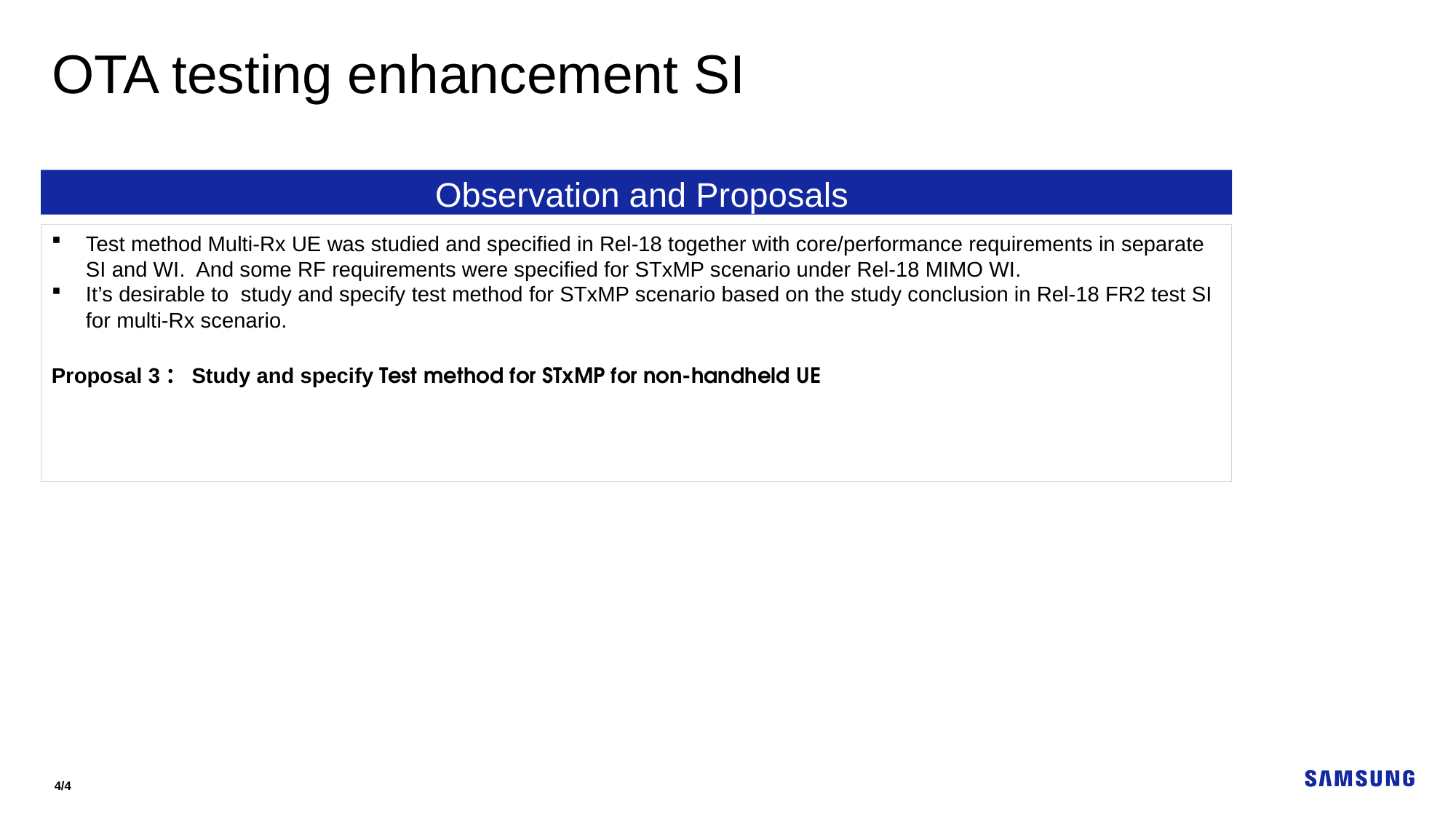

OTA testing enhancement SI
Observation and Proposals
Test method Multi-Rx UE was studied and specified in Rel-18 together with core/performance requirements in separate SI and WI.  And some RF requirements were specified for STxMP scenario under Rel-18 MIMO WI.
It’s desirable to  study and specify test method for STxMP scenario based on the study conclusion in Rel-18 FR2 test SI for multi-Rx scenario.

Proposal 3：Study and specify Test method for STxMP for non-handheld UE

4/4